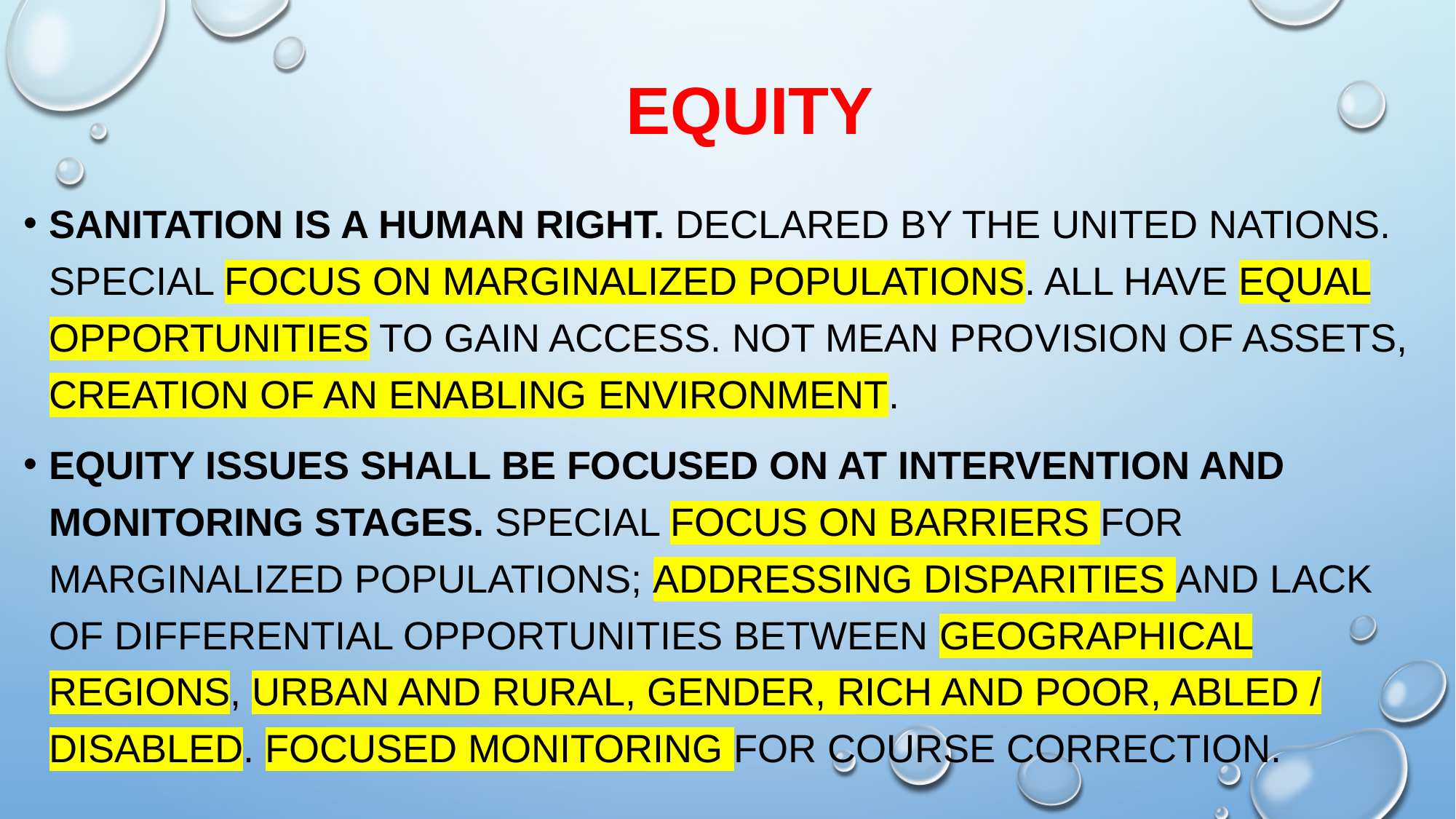

# EQUITY
Sanitation is a human right. declared by the United Nations. special focus on marginalized populations. all have equal opportunities to gain access. not mean provision of assets, creation of an enabling environment.
Equity issues shall be focused on at intervention and monitoring stages. special focus on barriers for marginalized populations; addressing disparities and lack of differential opportunities between geographical regions, urban and rural, gender, rich and poor, abled / disabled. Focused monitoring for course correction.